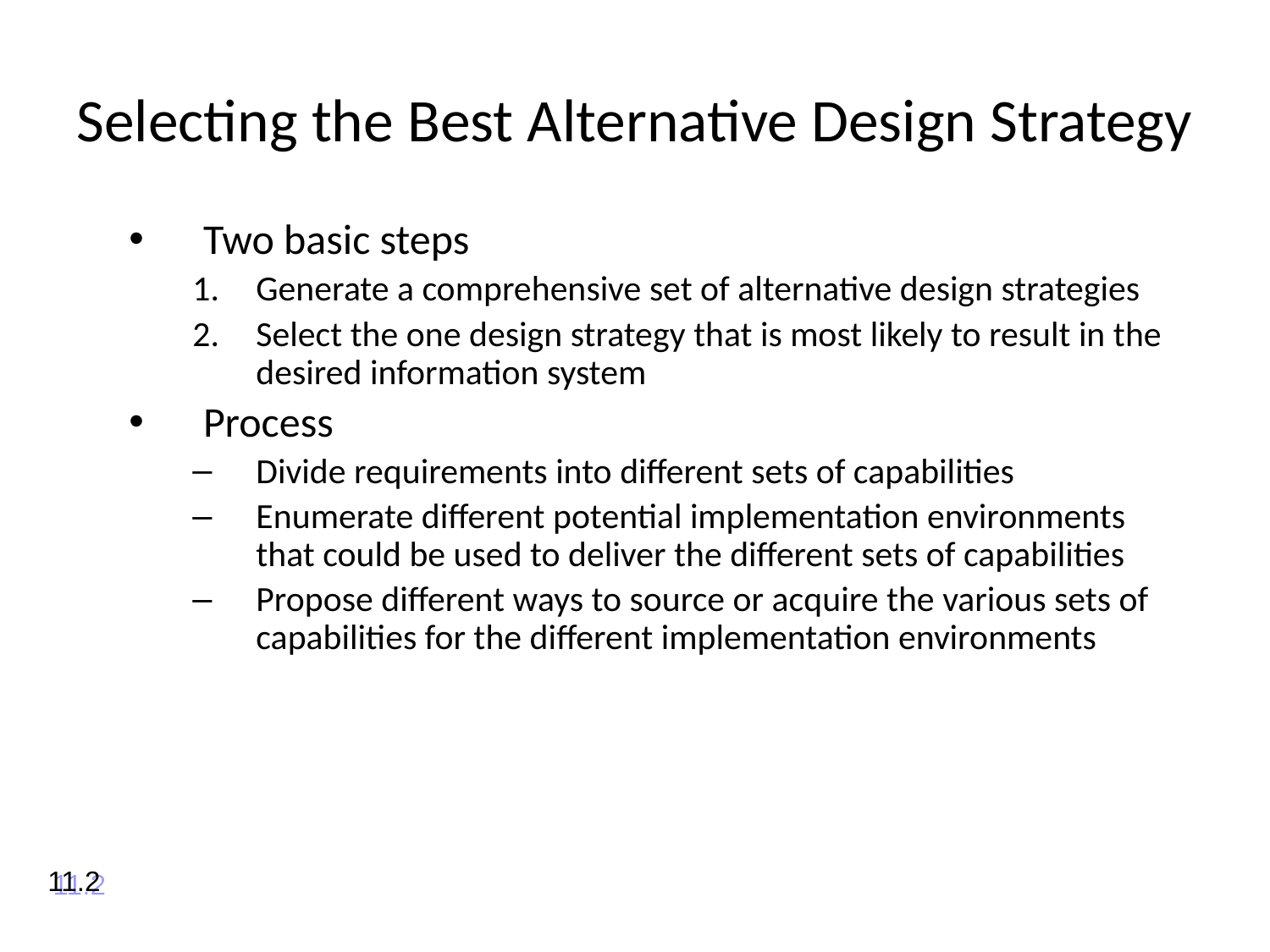

# Selecting the Best Alternative Design Strategy
Two basic steps
Generate a comprehensive set of alternative design strategies
Select the one design strategy that is most likely to result in the desired information system
Process
Divide requirements into different sets of capabilities
Enumerate different potential implementation environments that could be used to deliver the different sets of capabilities
Propose different ways to source or acquire the various sets of capabilities for the different implementation environments
11.2